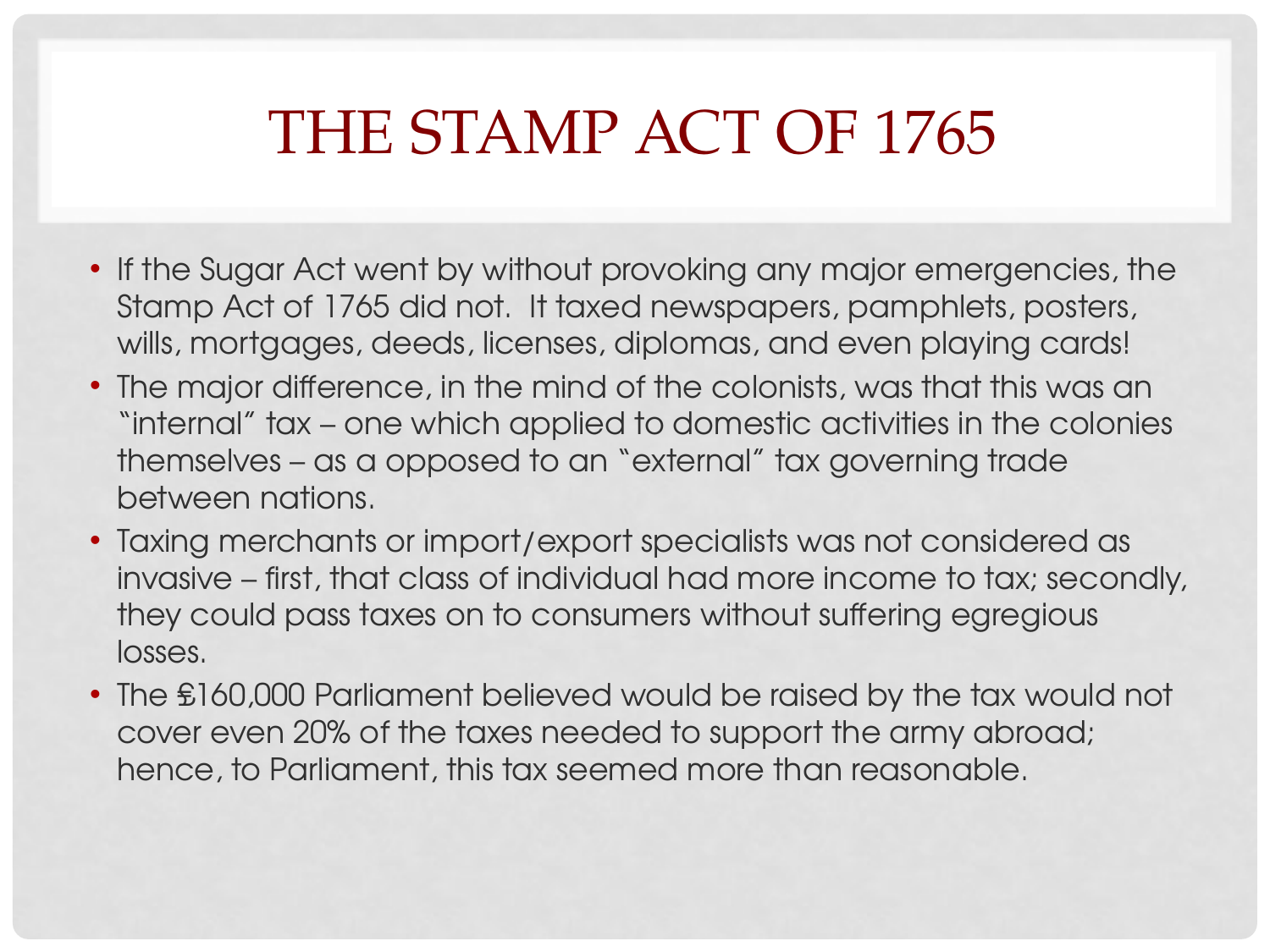

# The Stamp Act of 1765
If the Sugar Act went by without provoking any major emergencies, the Stamp Act of 1765 did not.  It taxed newspapers, pamphlets, posters, wills, mortgages, deeds, licenses, diplomas, and even playing cards!
The major difference, in the mind of the colonists, was that this was an “internal” tax – one which applied to domestic activities in the colonies themselves – as a opposed to an “external” tax governing trade between nations.
Taxing merchants or import/export specialists was not considered as invasive – first, that class of individual had more income to tax; secondly, they could pass taxes on to consumers without suffering egregious losses.
The ₤160,000 Parliament believed would be raised by the tax would not cover even 20% of the taxes needed to support the army abroad; hence, to Parliament, this tax seemed more than reasonable.